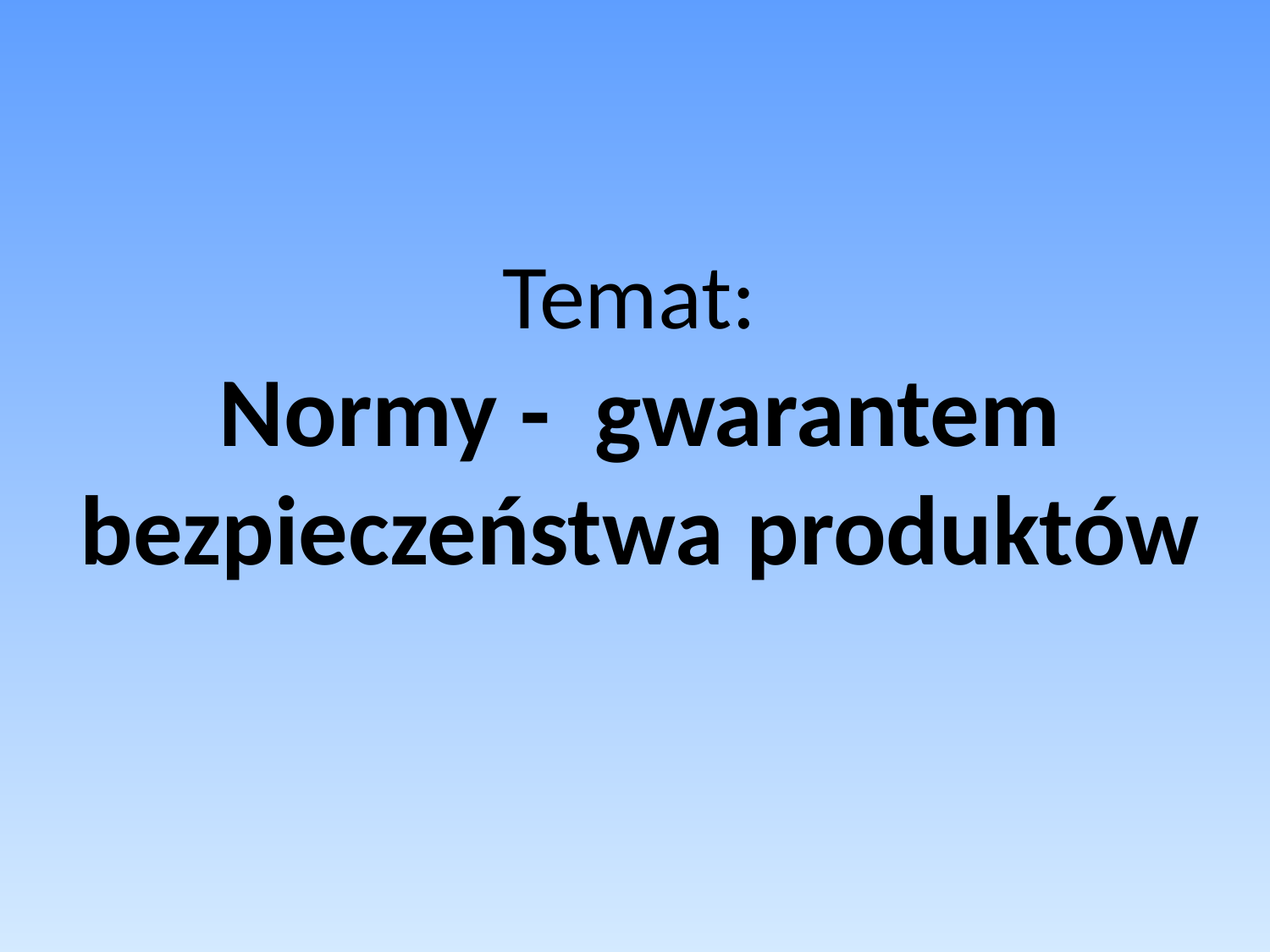

# Temat: Normy -  gwarantem bezpieczeństwa produktów